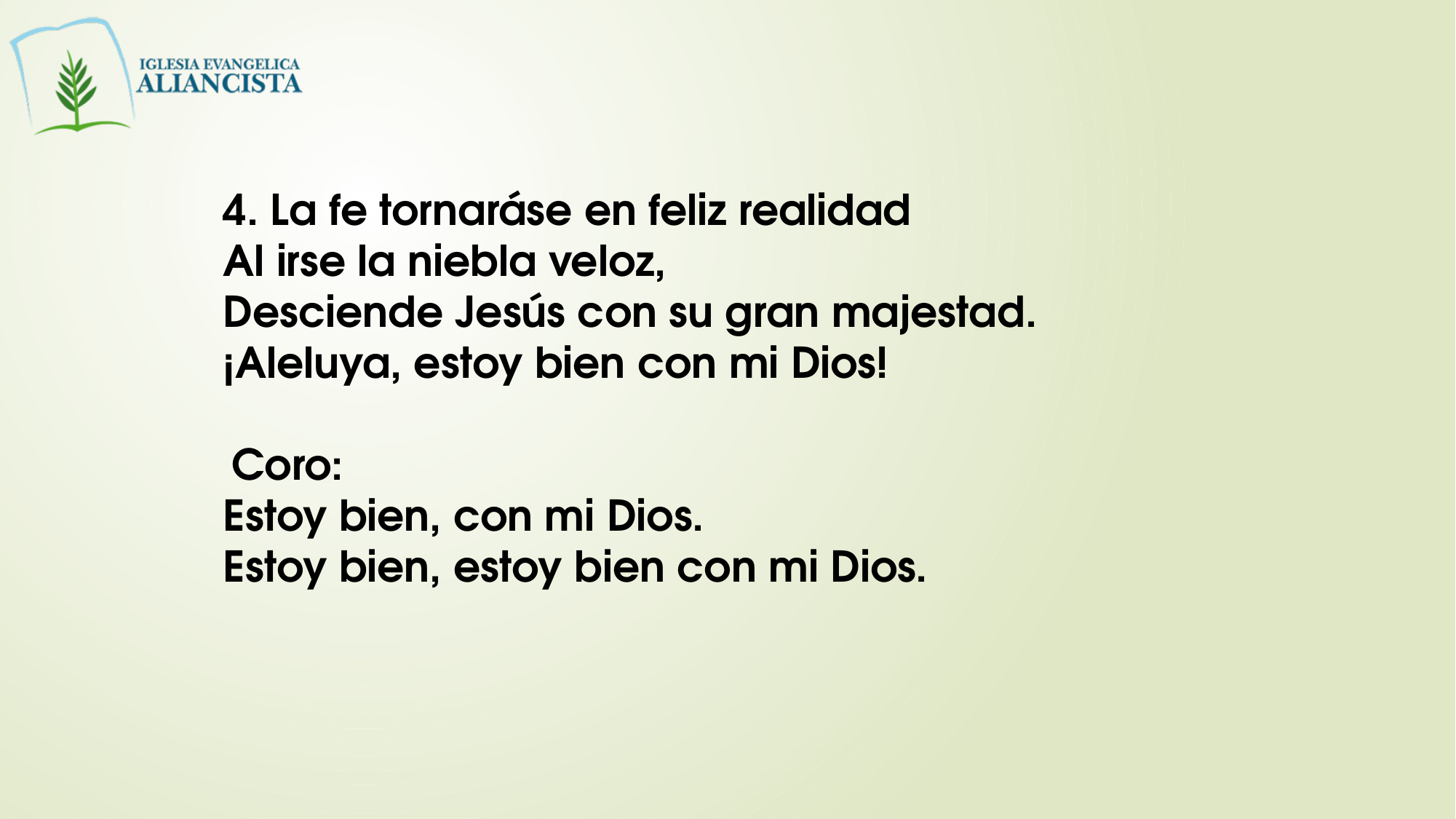

4. La fe tornaráse en feliz realidad
Al irse la niebla veloz,
Desciende Jesús con su gran majestad.
¡Aleluya, estoy bien con mi Dios!

 Coro:
Estoy bien, con mi Dios.
Estoy bien, estoy bien con mi Dios.